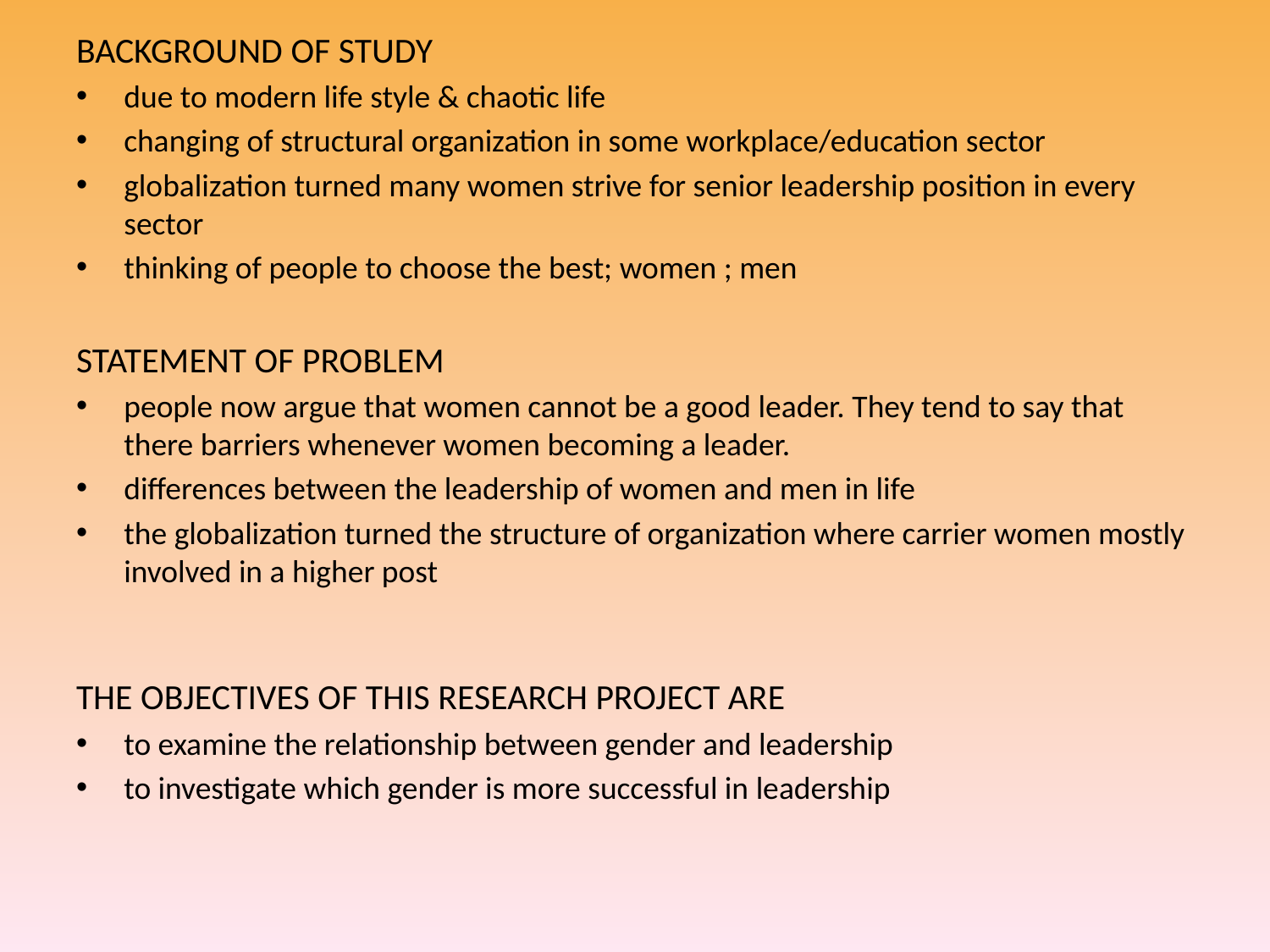

BACKGROUND OF STUDY
due to modern life style & chaotic life
changing of structural organization in some workplace/education sector
globalization turned many women strive for senior leadership position in every sector
thinking of people to choose the best; women ; men

STATEMENT OF PROBLEM
people now argue that women cannot be a good leader. They tend to say that there barriers whenever women becoming a leader.
differences between the leadership of women and men in life
the globalization turned the structure of organization where carrier women mostly involved in a higher post

THE OBJECTIVES OF THIS RESEARCH PROJECT ARE
to examine the relationship between gender and leadership
to investigate which gender is more successful in leadership